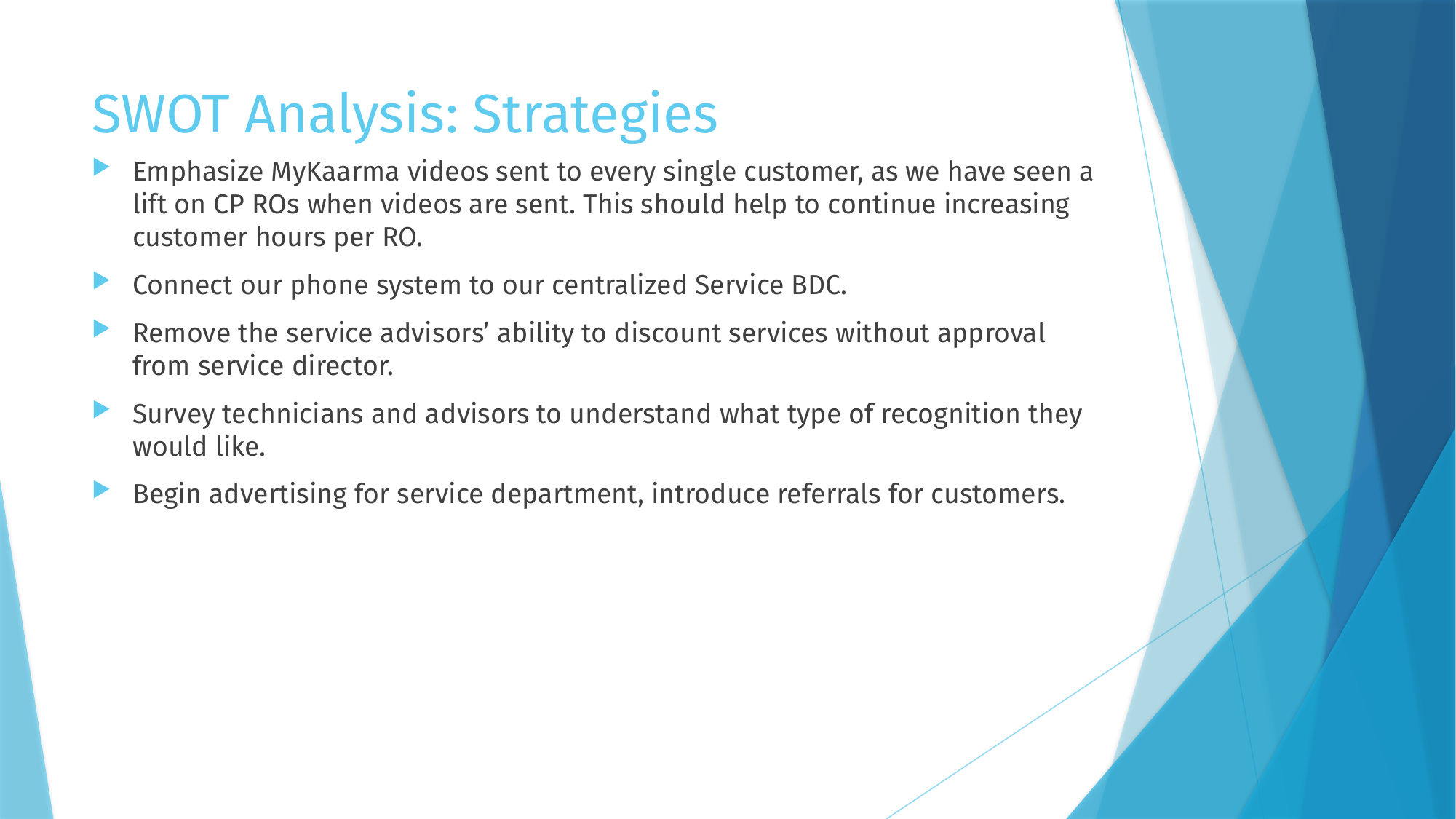

# SWOT Analysis: Strategies
Emphasize MyKaarma videos sent to every single customer, as we have seen a lift on CP ROs when videos are sent. This should help to continue increasing customer hours per RO.
Connect our phone system to our centralized Service BDC.
Remove the service advisors’ ability to discount services without approval from service director.
Survey technicians and advisors to understand what type of recognition they would like.
Begin advertising for service department, introduce referrals for customers.